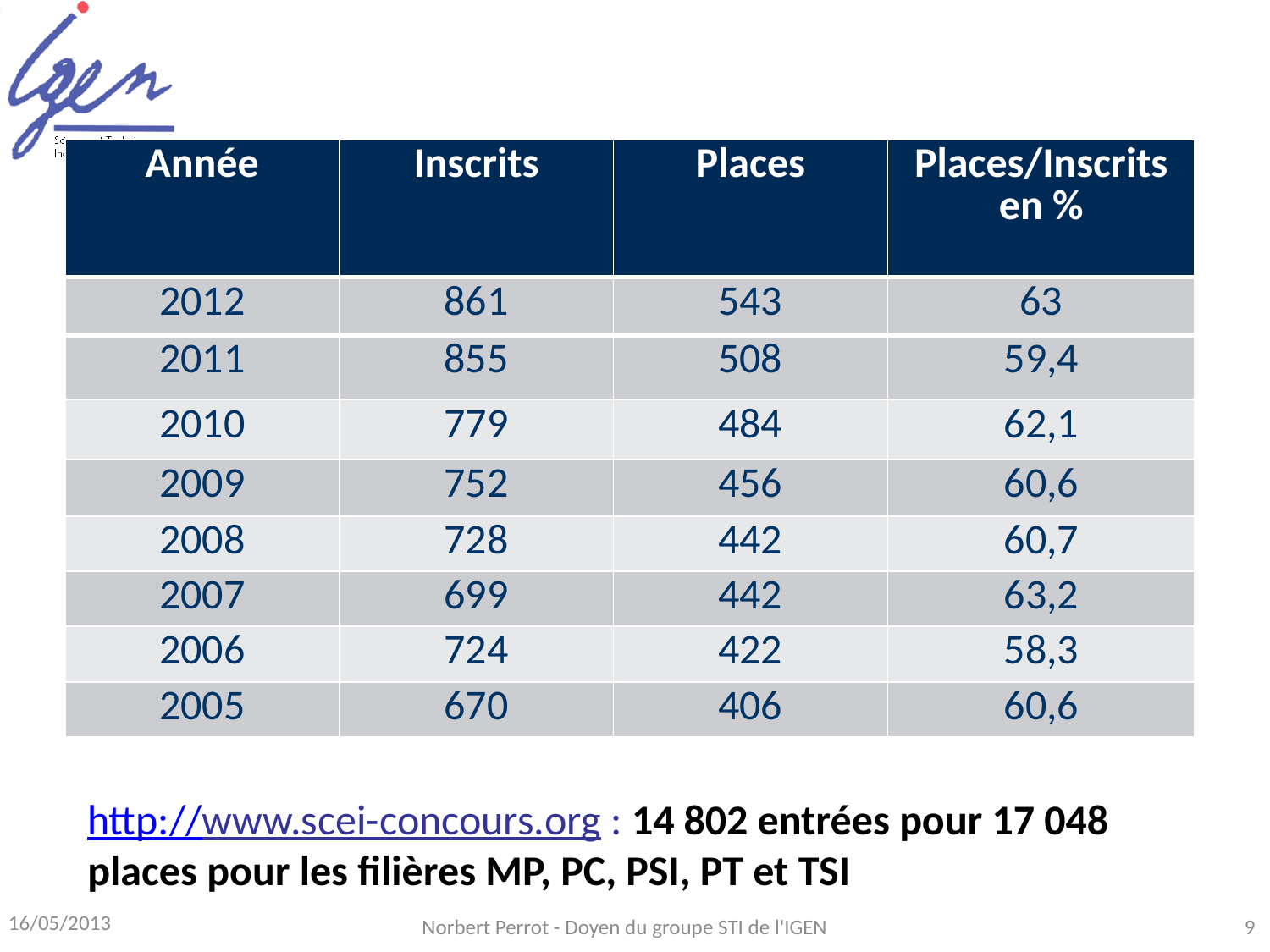

| Année | Inscrits | Places | Places/Inscrits en % |
| --- | --- | --- | --- |
| 2012 | 861 | 543 | 63 |
| 2011 | 855 | 508 | 59,4 |
| 2010 | 779 | 484 | 62,1 |
| 2009 | 752 | 456 | 60,6 |
| 2008 | 728 | 442 | 60,7 |
| 2007 | 699 | 442 | 63,2 |
| 2006 | 724 | 422 | 58,3 |
| 2005 | 670 | 406 | 60,6 |
http://www.scei-concours.org : 14 802 entrées pour 17 048 places pour les filières MP, PC, PSI, PT et TSI
16/05/2013
Norbert Perrot - Doyen du groupe STI de l'IGEN
9